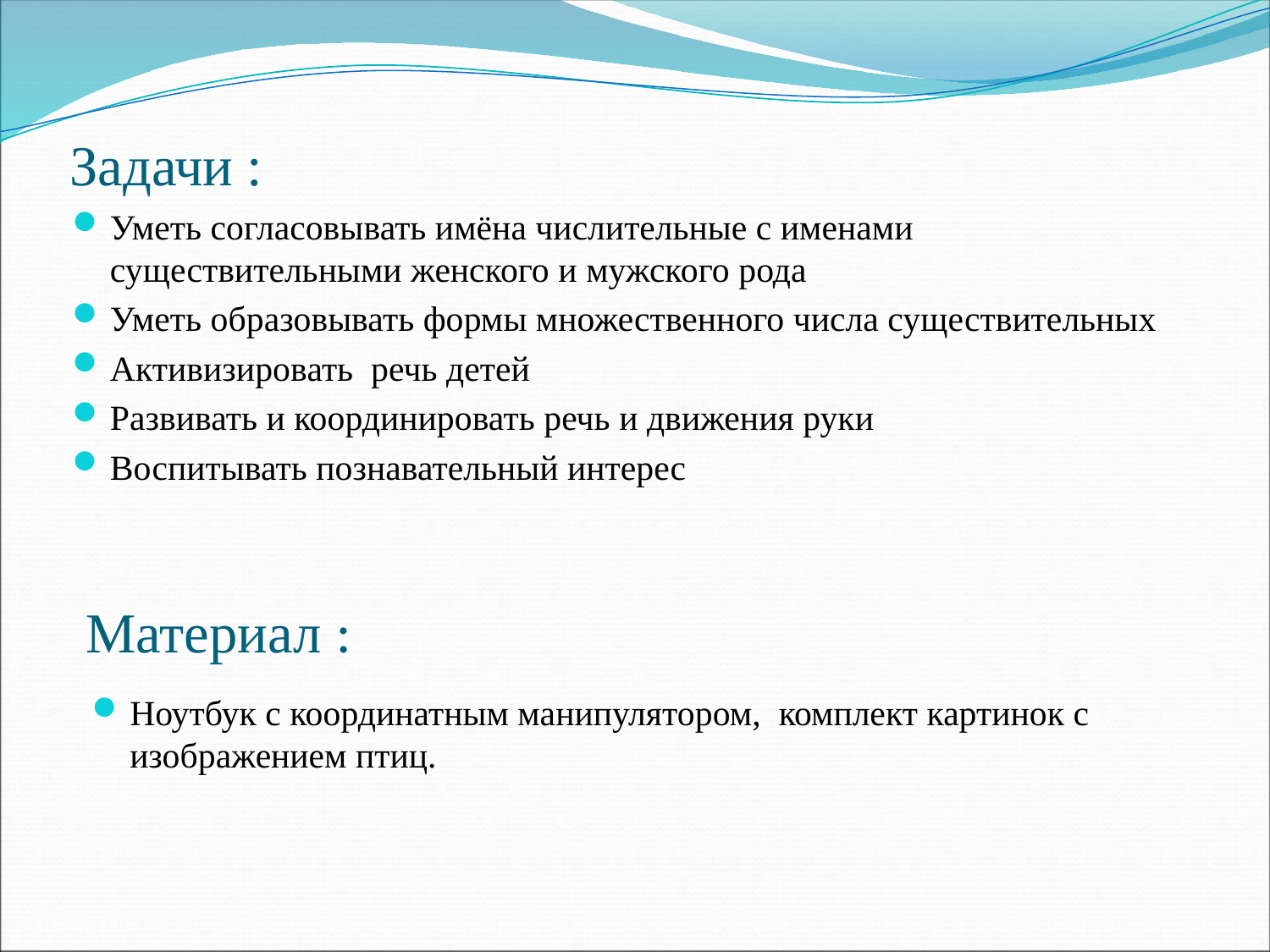

# Задачи :
Уметь согласовывать имёна числительные с именами существительными женского и мужского рода
Уметь образовывать формы множественного числа существительных
Активизировать  речь детей
Развивать и координировать речь и движения руки
Воспитывать познавательный интерес
Материал :
Ноутбук с координатным манипулятором,  комплект картинок с изображением птиц.